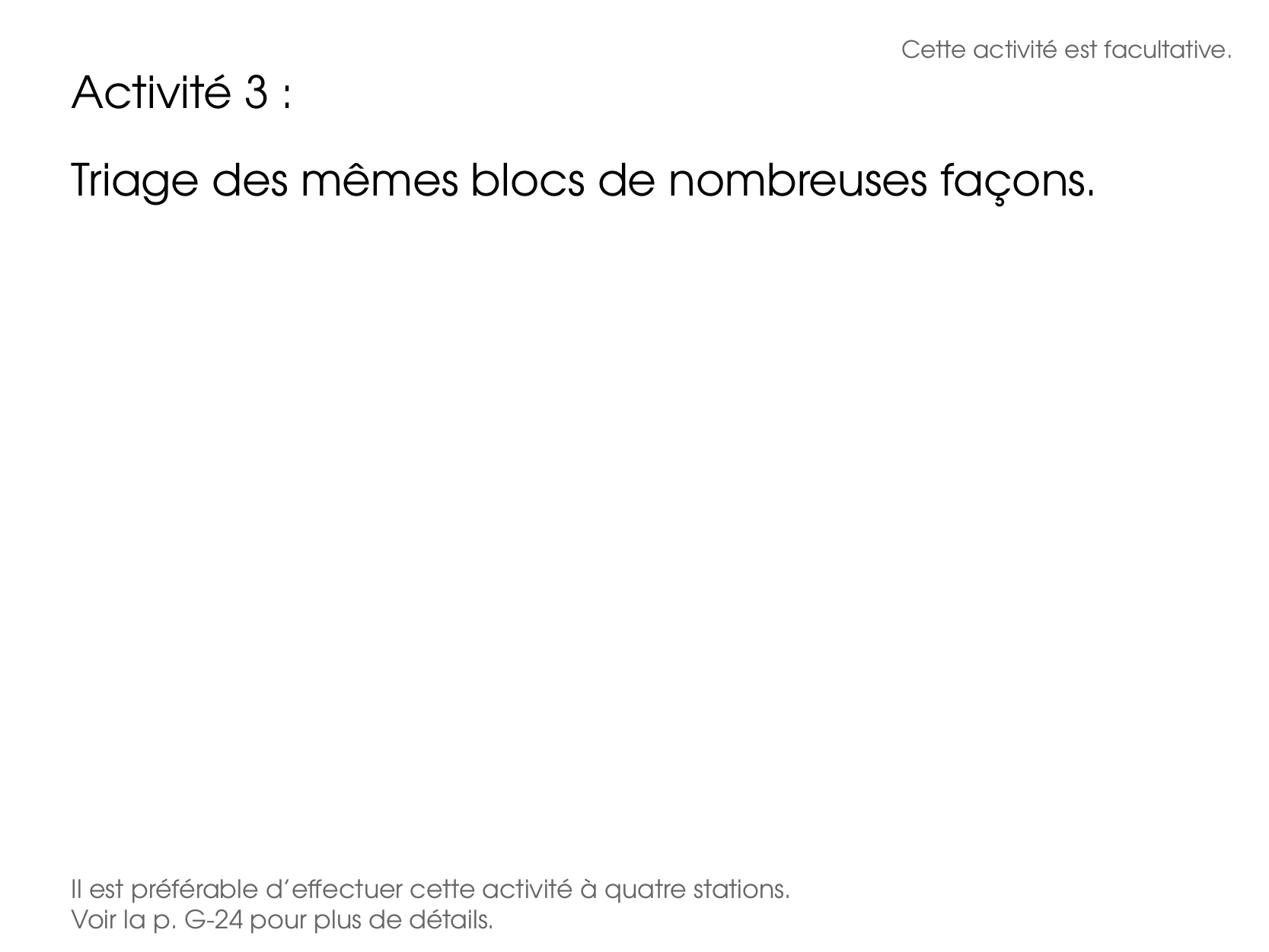

Cette activité est facultative.
Activité 3 :
Triage des mêmes blocs de nombreuses façons.
Il est préférable d’effectuer cette activité à quatre stations. Voir la p. G-24 pour plus de détails.